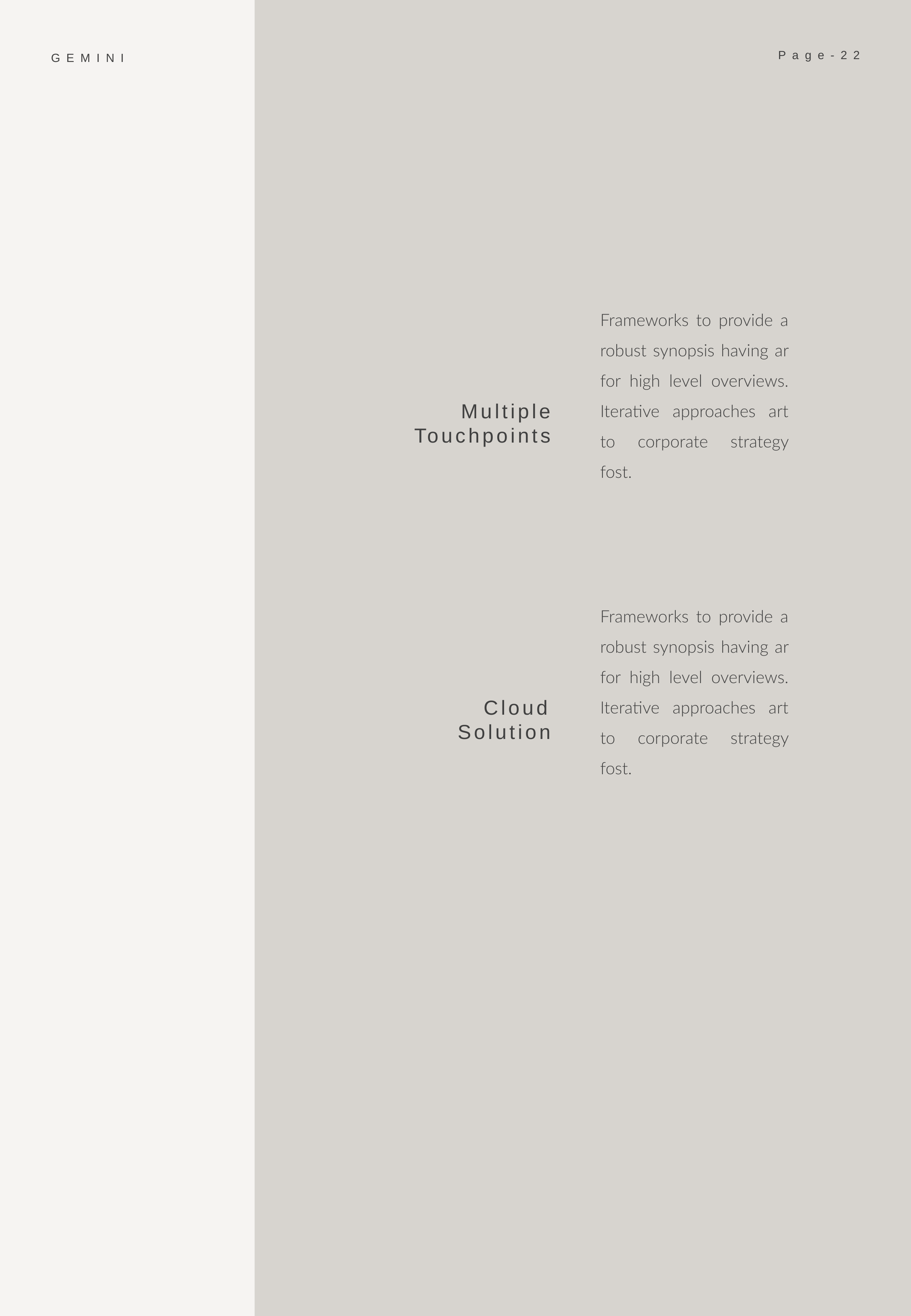

Page-22
GEMINI
Frameworks to provide a robust synopsis having ar for high level overviews. Iterative approaches art to corporate strategy fost.
Multiple
 Touchpoints

Frameworks to provide a robust synopsis having ar for high level overviews. Iterative approaches art to corporate strategy fost.
Cloud Solution